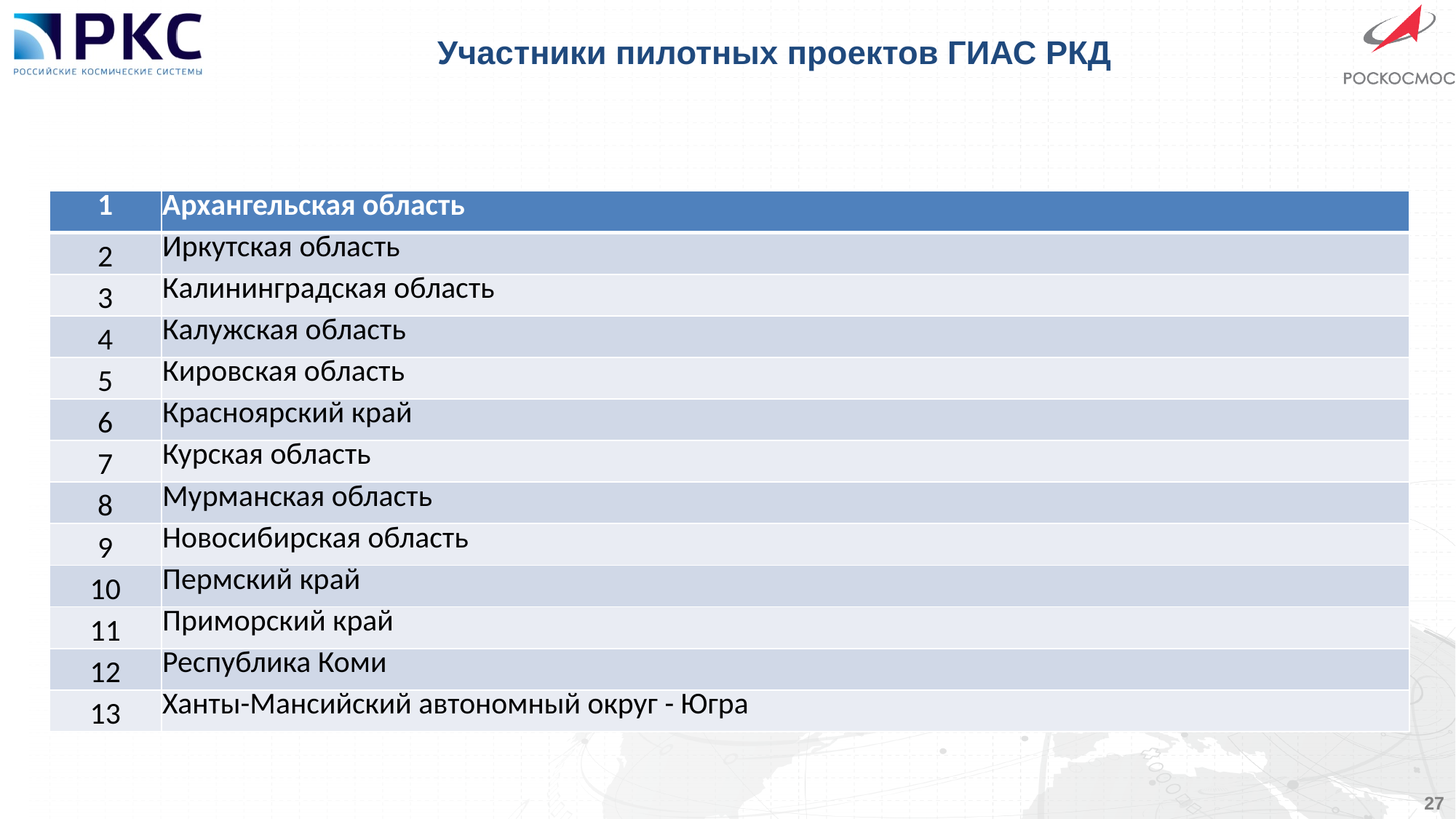

Участники пилотных проектов ГИАС РКД
| 1 | Архангельская область |
| --- | --- |
| 2 | Иркутская область |
| 3 | Калининградская область |
| 4 | Калужская область |
| 5 | Кировская область |
| 6 | Красноярский край |
| 7 | Курская область |
| 8 | Мурманская область |
| 9 | Новосибирская область |
| 10 | Пермский край |
| 11 | Приморский край |
| 12 | Республика Коми |
| 13 | Ханты-Мансийский автономный округ - Югра |